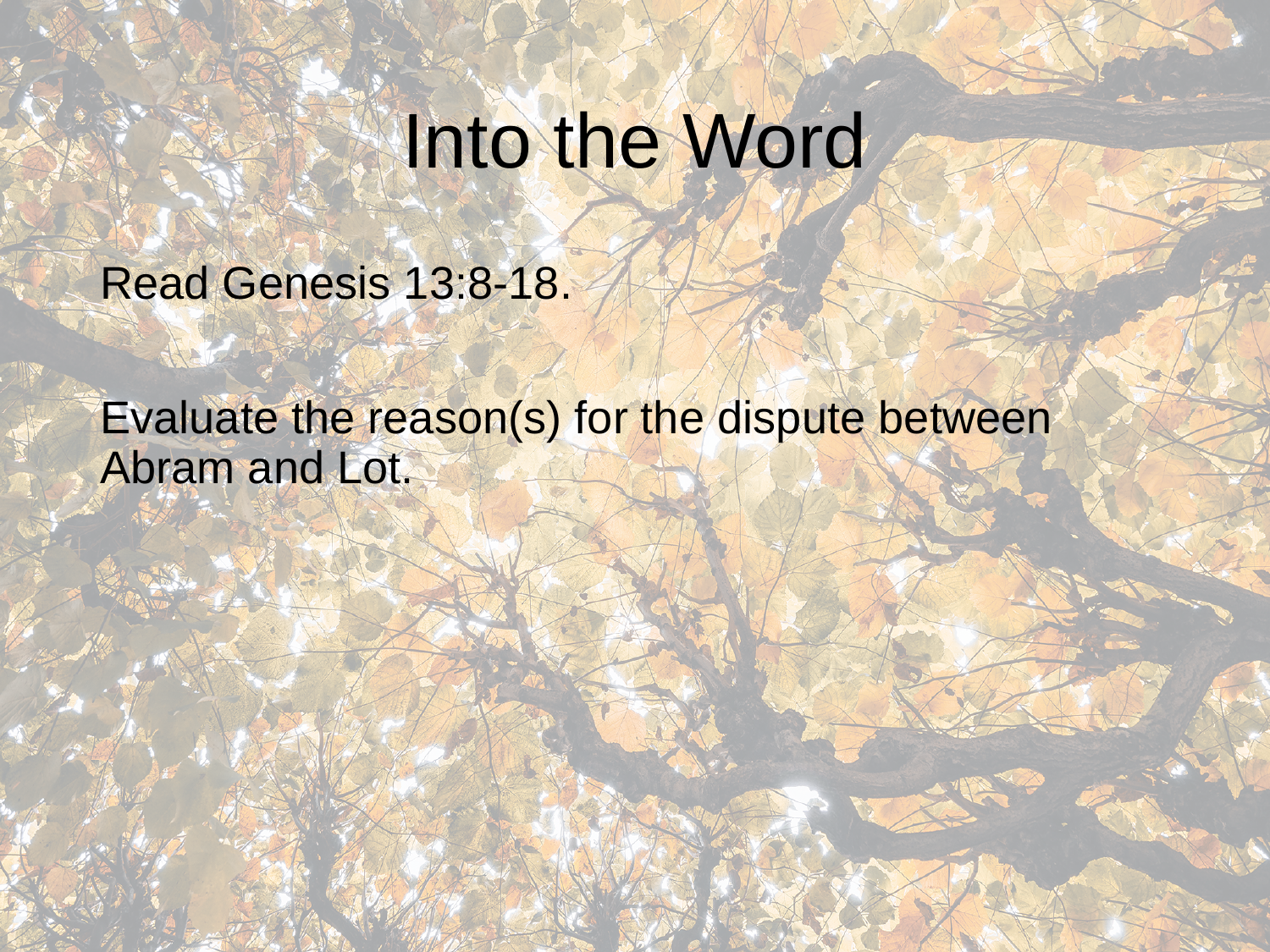

# Into the Word
Read Genesis 13:8-18.

Evaluate the reason(s) for the dispute between Abram and Lot.